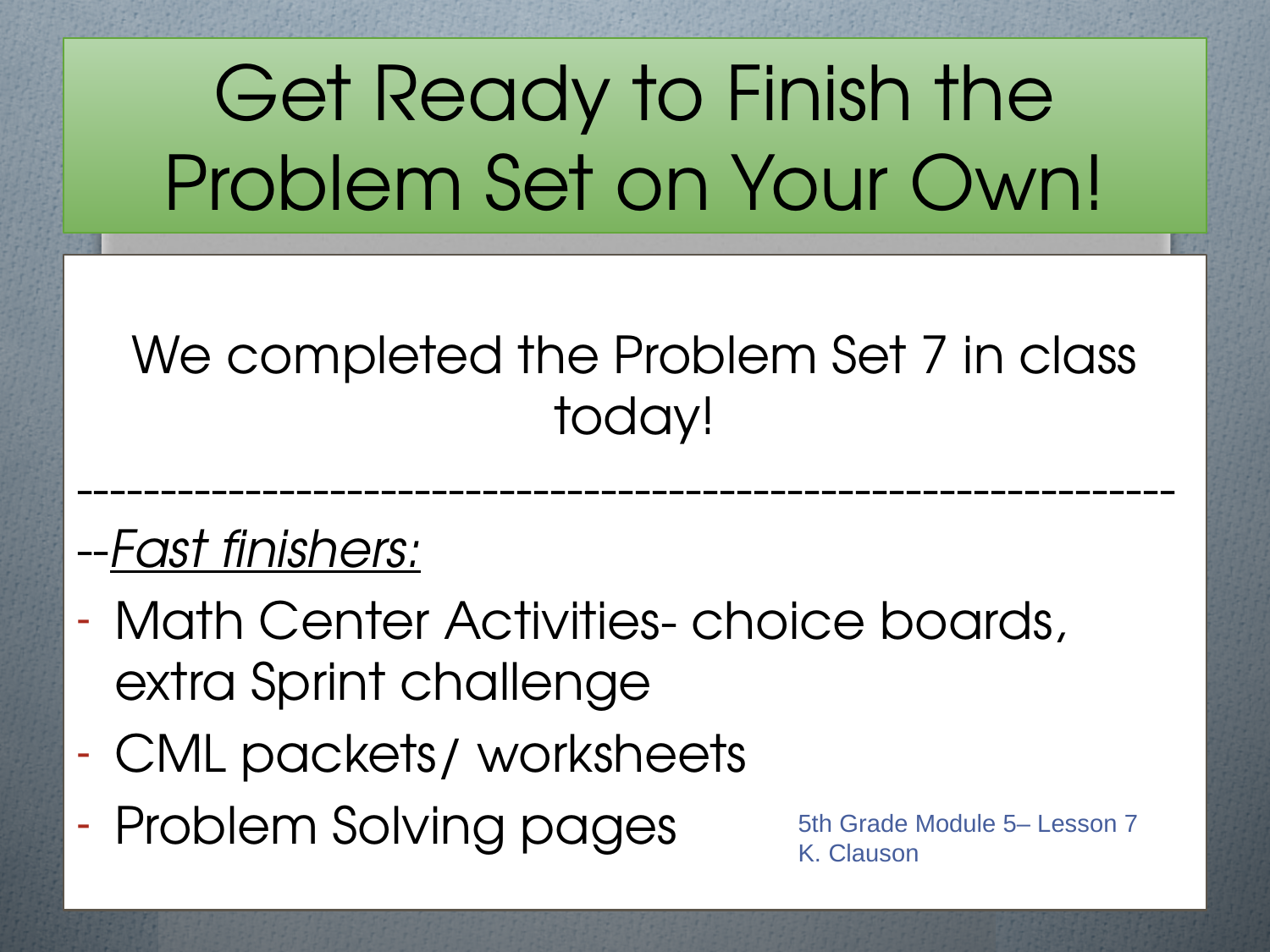

# Get Ready to Finish the Problem Set on Your Own!

We completed the Problem Set 7 in class today!
-------------------------------------------------------------------Fast finishers:
Math Center Activities- choice boards, extra Sprint challenge
CML packets/ worksheets
Problem Solving pages

5th Grade Module 5– Lesson 7
K. Clauson